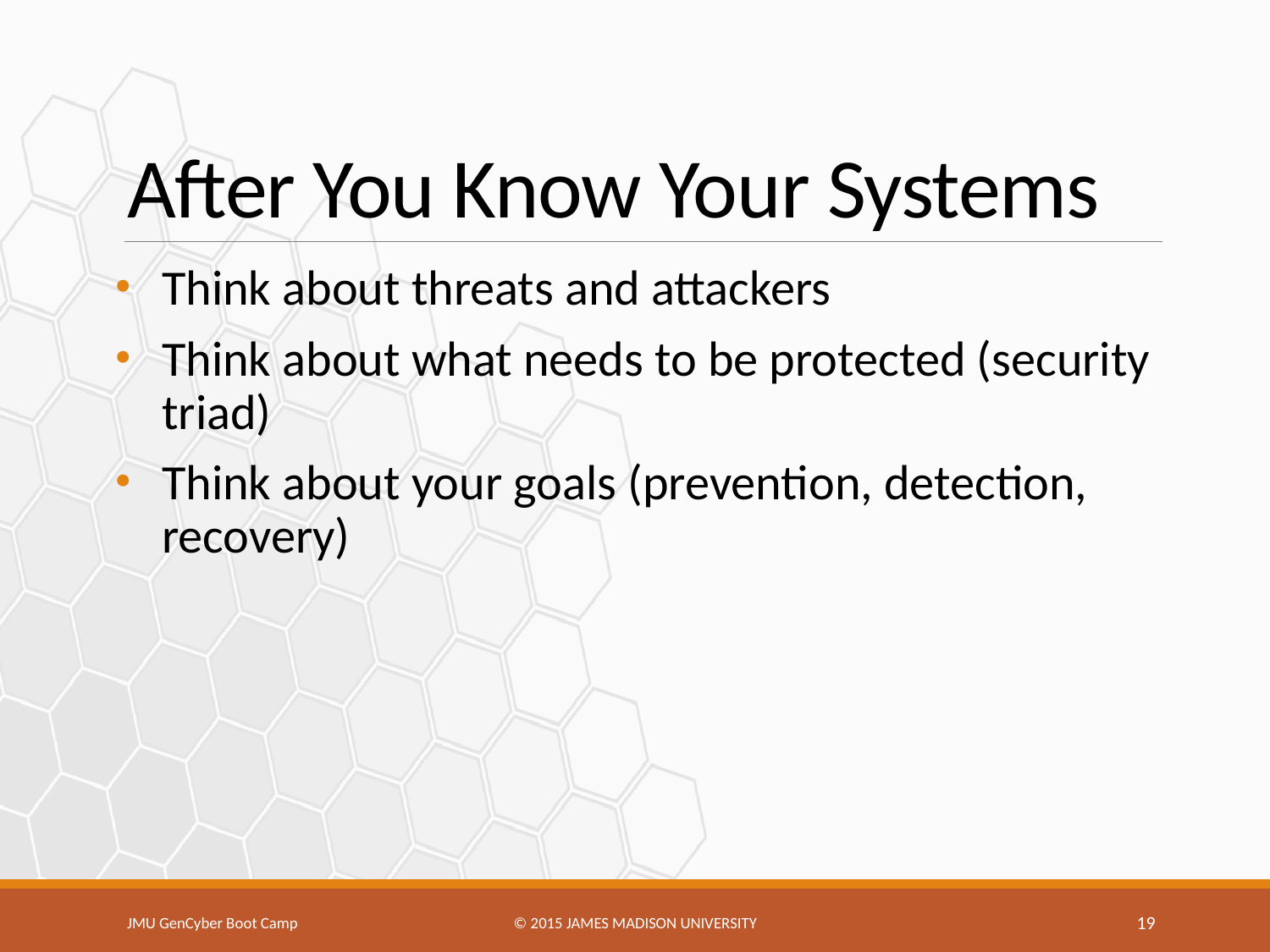

# After You Know Your Systems
Think about threats and attackers
Think about what needs to be protected (security triad)
Think about your goals (prevention, detection, recovery)
JMU GenCyber Boot Camp
© 2015 James Madison university
19